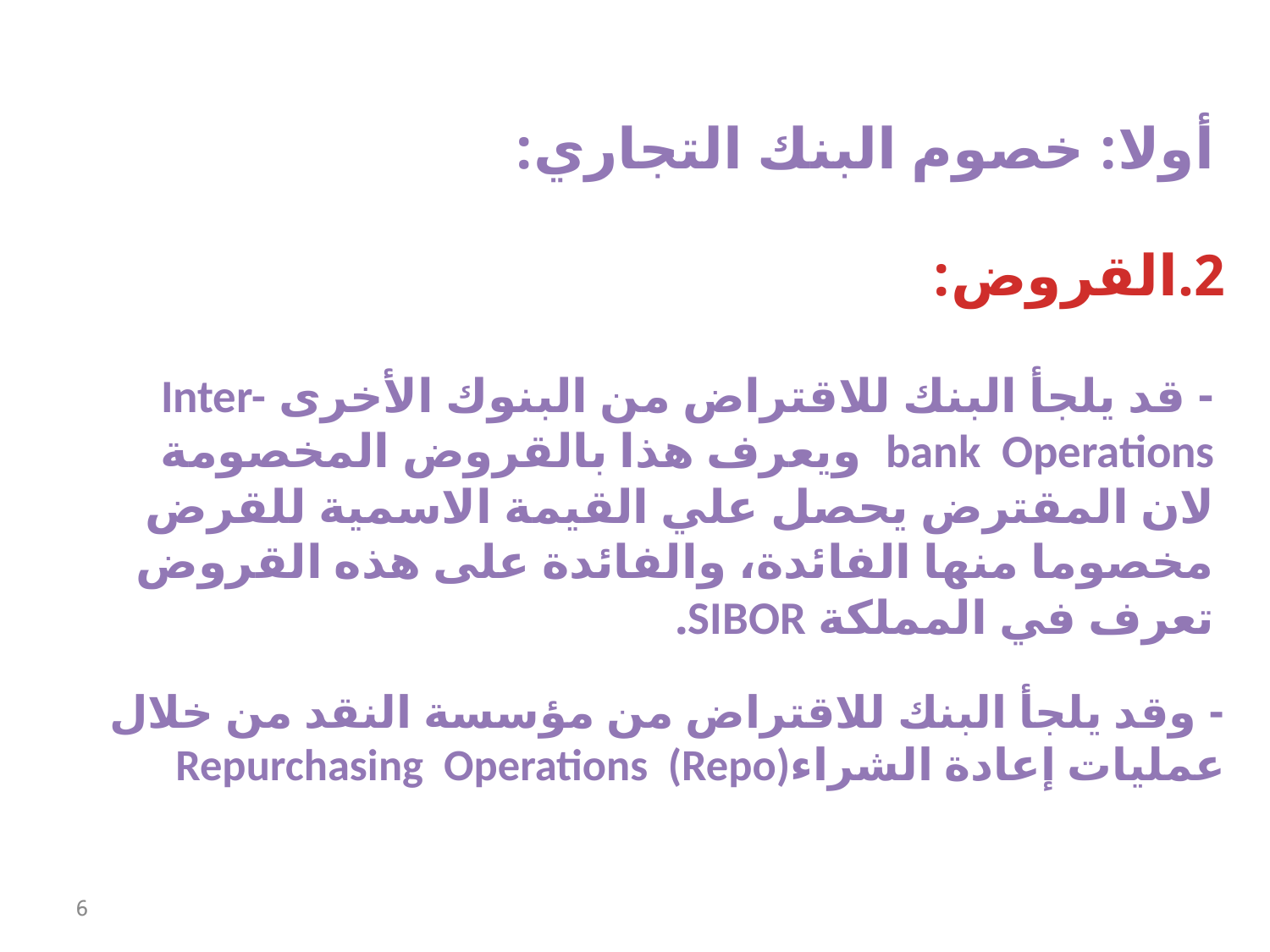

أولا: خصوم البنك التجاري:
2.	القروض:
- قد يلجأ البنك للاقتراض من البنوك الأخرى Inter-bank  Operations  ويعرف هذا بالقروض المخصومة لان المقترض يحصل علي القيمة الاسمية للقرض مخصوما منها الفائدة، والفائدة على هذه القروض تعرف في المملكة SIBOR.

- وقد يلجأ البنك للاقتراض من مؤسسة النقد من خلال عمليات إعادة الشراءRepurchasing  Operations  (Repo)
6